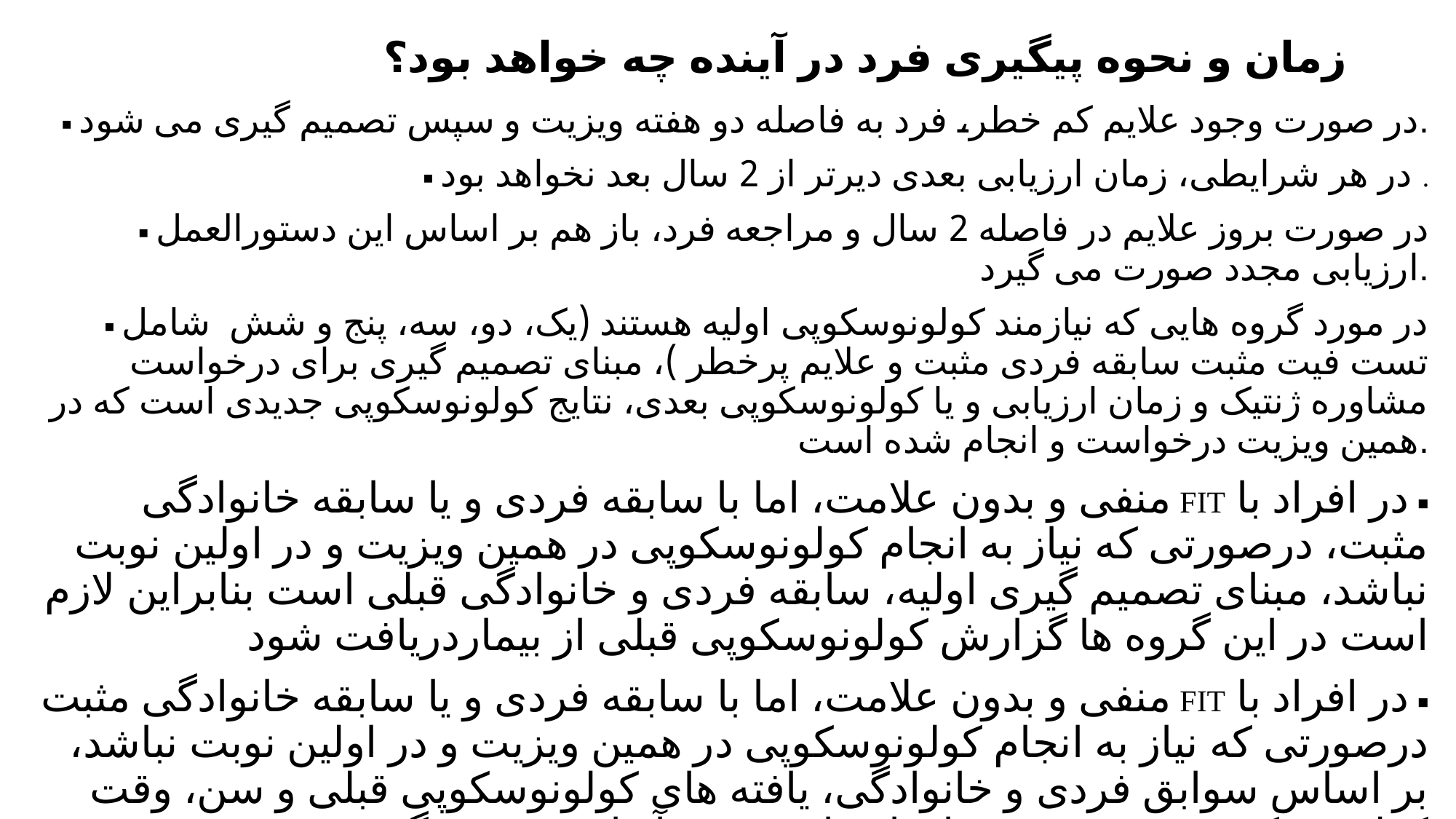

# زمان و نحوه پیگیری فرد در آینده چه خواهد بود؟
▪ در صورت وجود علایم کم خطر، فرد به فاصله دو هفته ویزیت و سپس تصمیم گیری می شود.
▪ در هر شرایطی، زمان ارزیابی بعدی دیرتر از 2 سال بعد نخواهد بود .
▪ در صورت بروز علایم در فاصله 2 سال و مراجعه فرد، باز هم بر اساس این دستورالعمل ارزیابی مجدد صورت می گیرد.
▪ در مورد گروه هایی که نیازمند کولونوسکوپی اولیه هستند (یک، دو، سه، پنج و شش  شامل تست فیت مثبت سابقه فردی مثبت و علایم پرخطر )، مبنای تصمیم گیری برای درخواست مشاوره ژنتیک و زمان ارزیابی و یا کولونوسکوپی بعدی، نتایج کولونوسکوپی جدیدی است که در همین ویزیت درخواست و انجام شده است.
▪ در افراد با FIT منفی و بدون علامت، اما با سابقه فردی و یا سابقه خانوادگی مثبت، درصورتی که نیاز به انجام کولونوسکوپی در همین ویزیت و در اولین نوبت نباشد، مبنای تصمیم گیری اولیه، سابقه فردی و خانوادگی قبلی است بنابراین لازم است در این گروه ها گزارش کولونوسکوپی قبلی از بیماردریافت شود
▪ در افراد با FIT منفی و بدون علامت، اما با سابقه فردی و یا سابقه خانوادگی مثبت درصورتی که نیاز به انجام کولونوسکوپی در همین ویزیت و در اولین نوبت نباشد، بر اساس سوابق فردی و خانوادگی، یافته های کولونوسکوپی قبلی و سن، وقت کولونوسکوپی و در نتیجه زمان ارزیابی بعدی آنها تعیین می گردد.